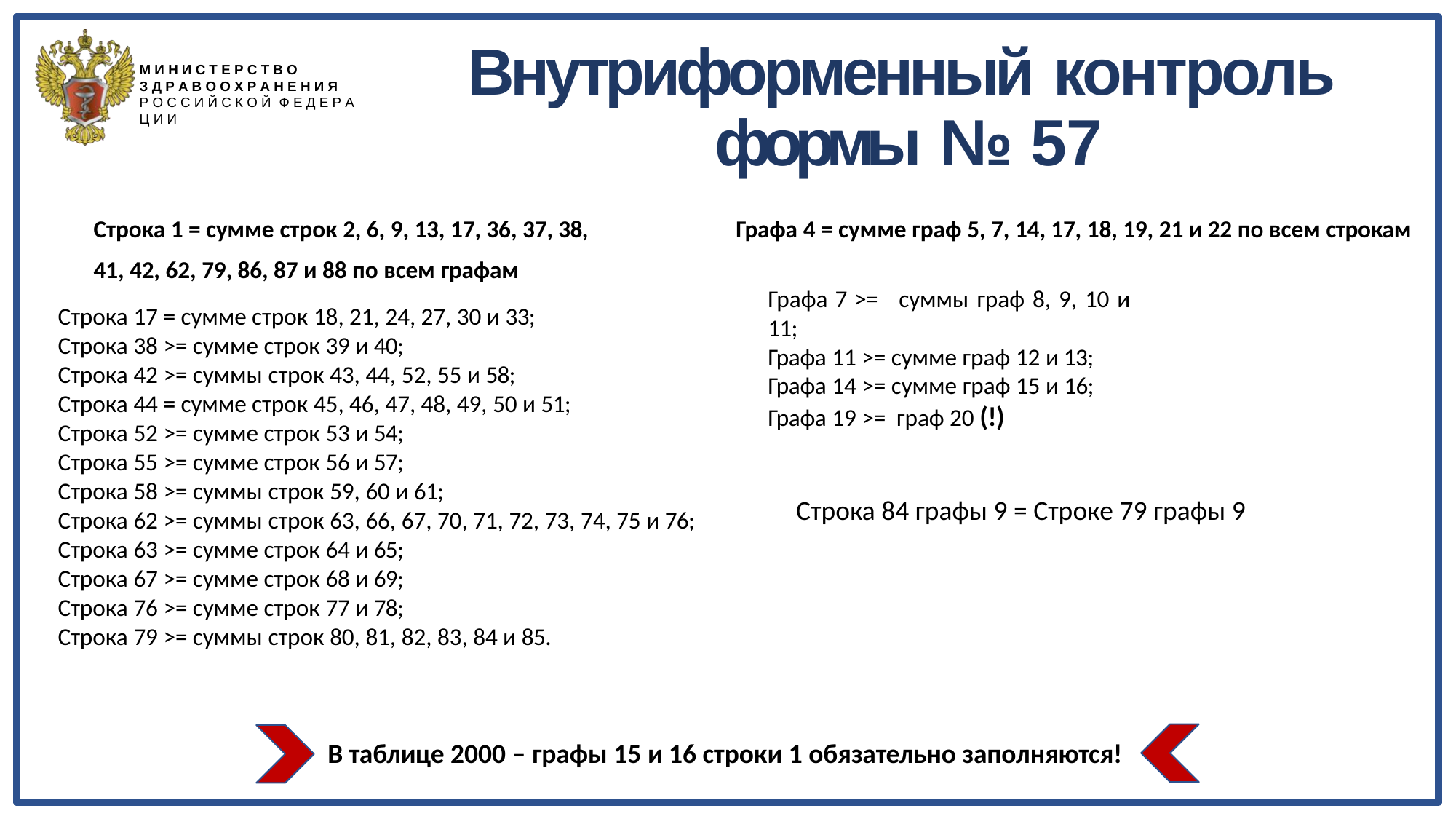

# Внутриформенный контроль формы № 57
М И Н И С Т Е Р С Т В О
З Д Р А В О О Х Р А Н Е Н И Я
Р О С С И Й С К О Й Ф Е Д Е Р А Ц И И
Строка 1 = сумме строк 2, 6, 9, 13, 17, 36, 37, 38,	Графа 4 = сумме граф 5, 7, 14, 17, 18, 19, 21 и 22 по всем строкам
41, 42, 62, 79, 86, 87 и 88 по всем графам
Графа 7 >=	суммы граф 8, 9, 10 и
11;
Графа 11 >= сумме граф 12 и 13;
Графа 14 >= сумме граф 15 и 16;
Графа 19 >= граф 20 (!)
Строка 17 = сумме строк 18, 21, 24, 27, 30 и 33;
Строка 38 >= сумме строк 39 и 40;
Строка 42 >= суммы строк 43, 44, 52, 55 и 58;
Строка 44 = сумме строк 45, 46, 47, 48, 49, 50 и 51;
Строка 52 >= сумме строк 53 и 54;
Строка 55 >= сумме строк 56 и 57;
Строка 58 >= суммы строк 59, 60 и 61;
Строка 62 >= суммы строк 63, 66, 67, 70, 71, 72, 73, 74, 75 и 76;
Строка 63 >= сумме строк 64 и 65;
Строка 67 >= сумме строк 68 и 69;
Строка 76 >= сумме строк 77 и 78;
Строка 79 >= суммы строк 80, 81, 82, 83, 84 и 85.
Строка 84 графы 9 = Строке 79 графы 9

В таблице 2000 – графы 15 и 16 строки 1 обязательно заполняются!